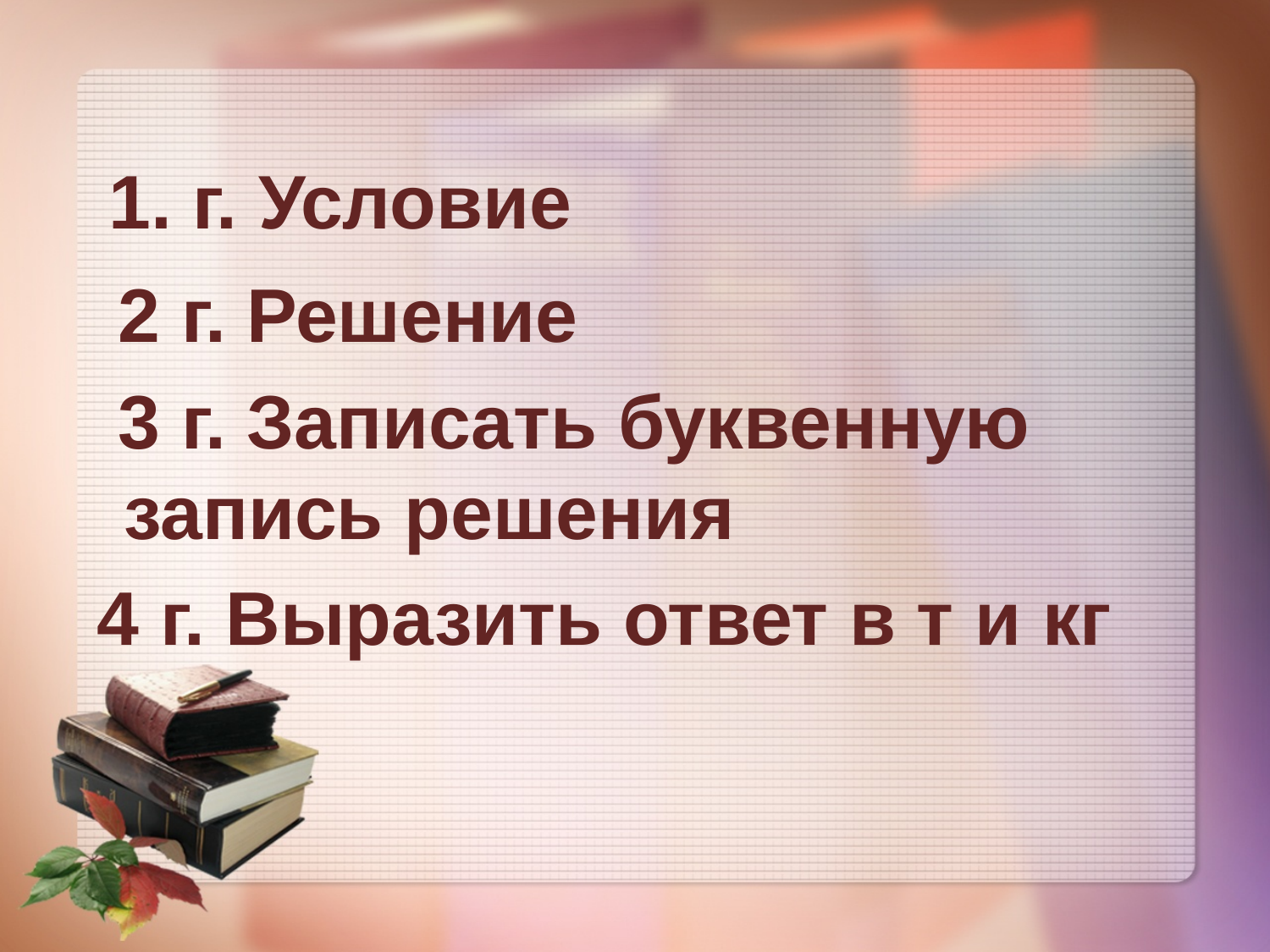

1. г. Условие
  2 г. Решение
  3 г. Записать буквенную запись решения
 4 г. Выразить ответ в т и кг